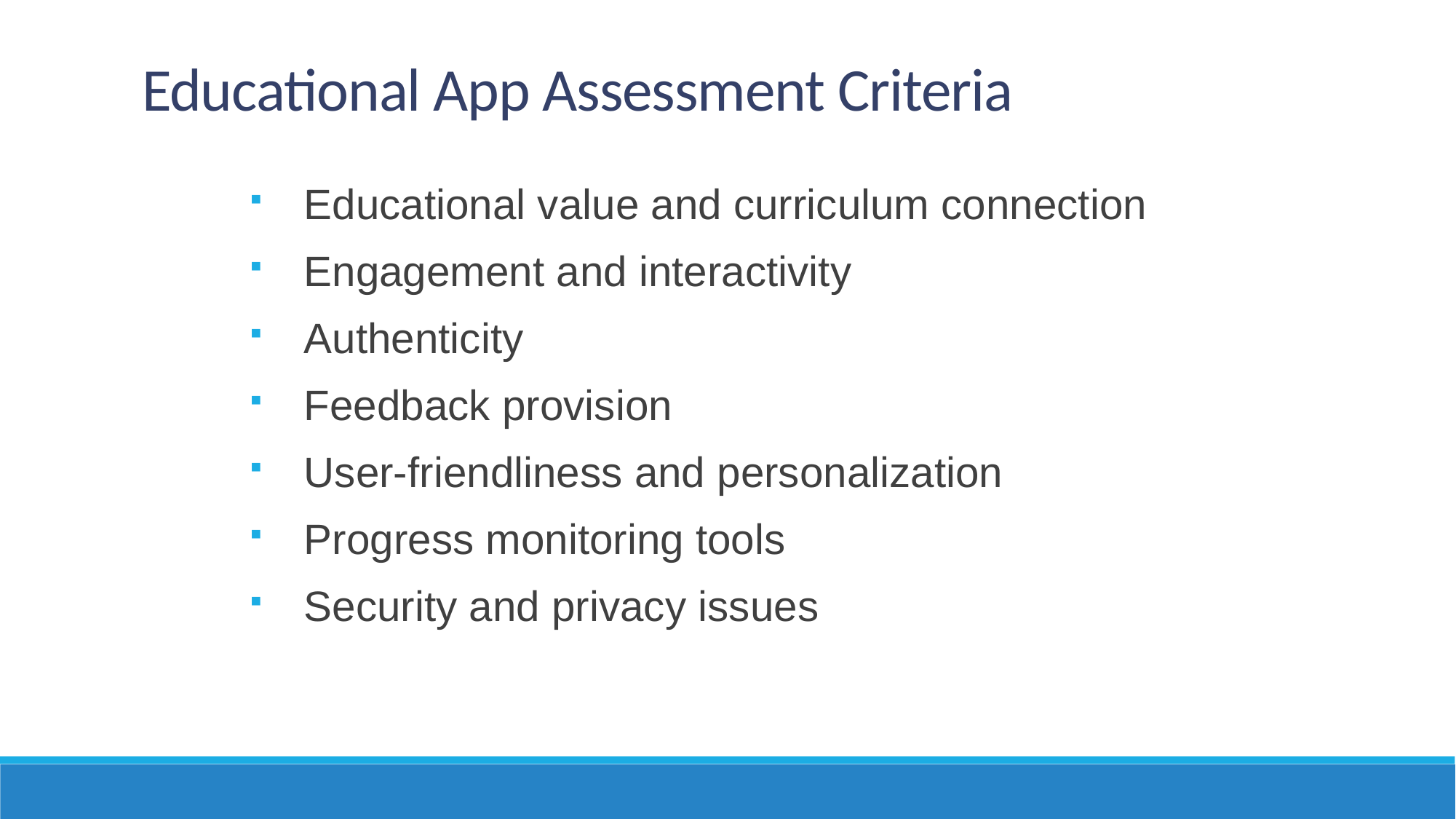

# Educational App Assessment Criteria
Educational value and curriculum connection
Engagement and interactivity
Authenticity
Feedback provision
User-friendliness and personalization
Progress monitoring tools
Security and privacy issues